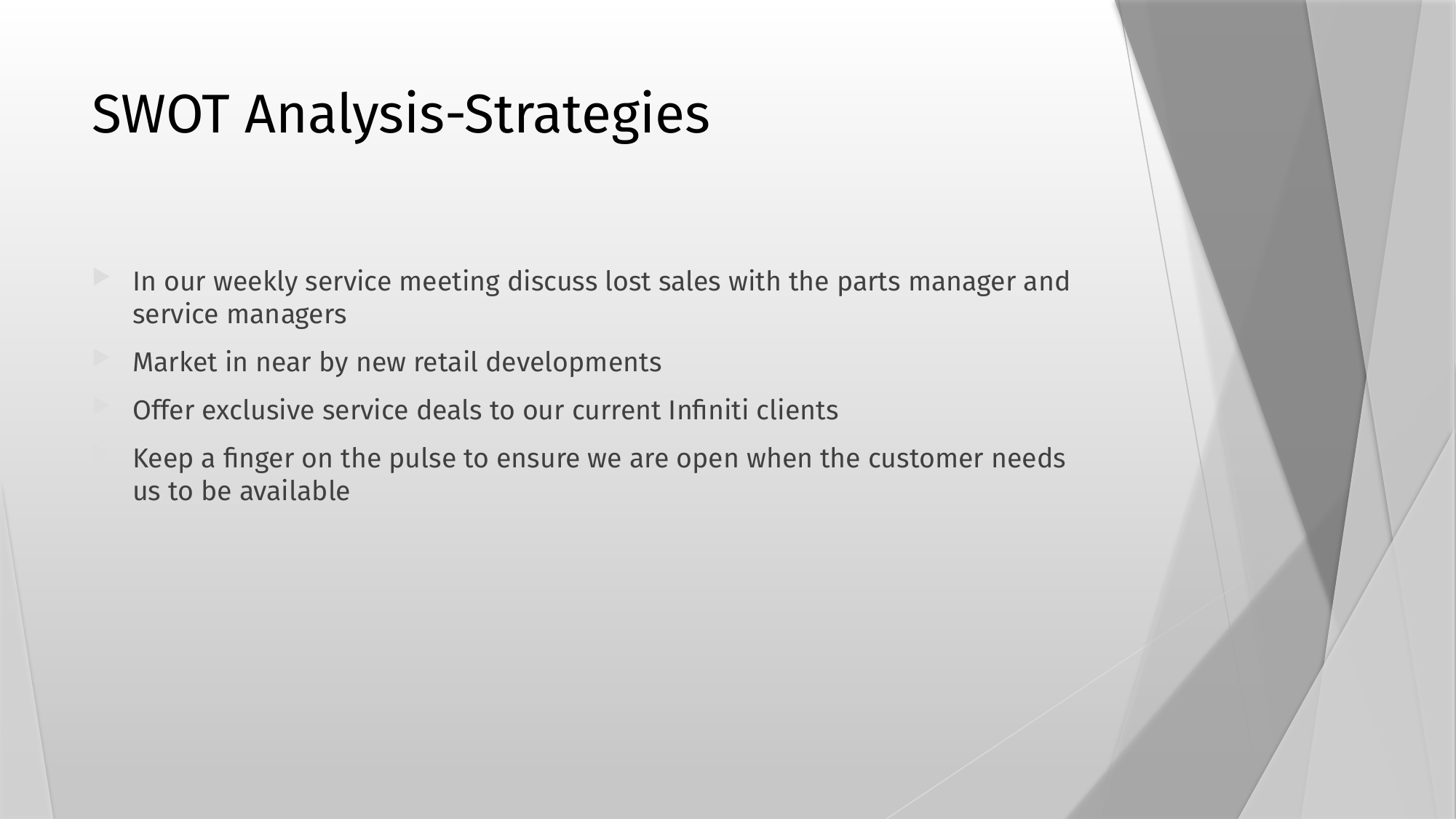

# SWOT Analysis-Strategies
In our weekly service meeting discuss lost sales with the parts manager and service managers
Market in near by new retail developments
Offer exclusive service deals to our current Infiniti clients
Keep a finger on the pulse to ensure we are open when the customer needs us to be available